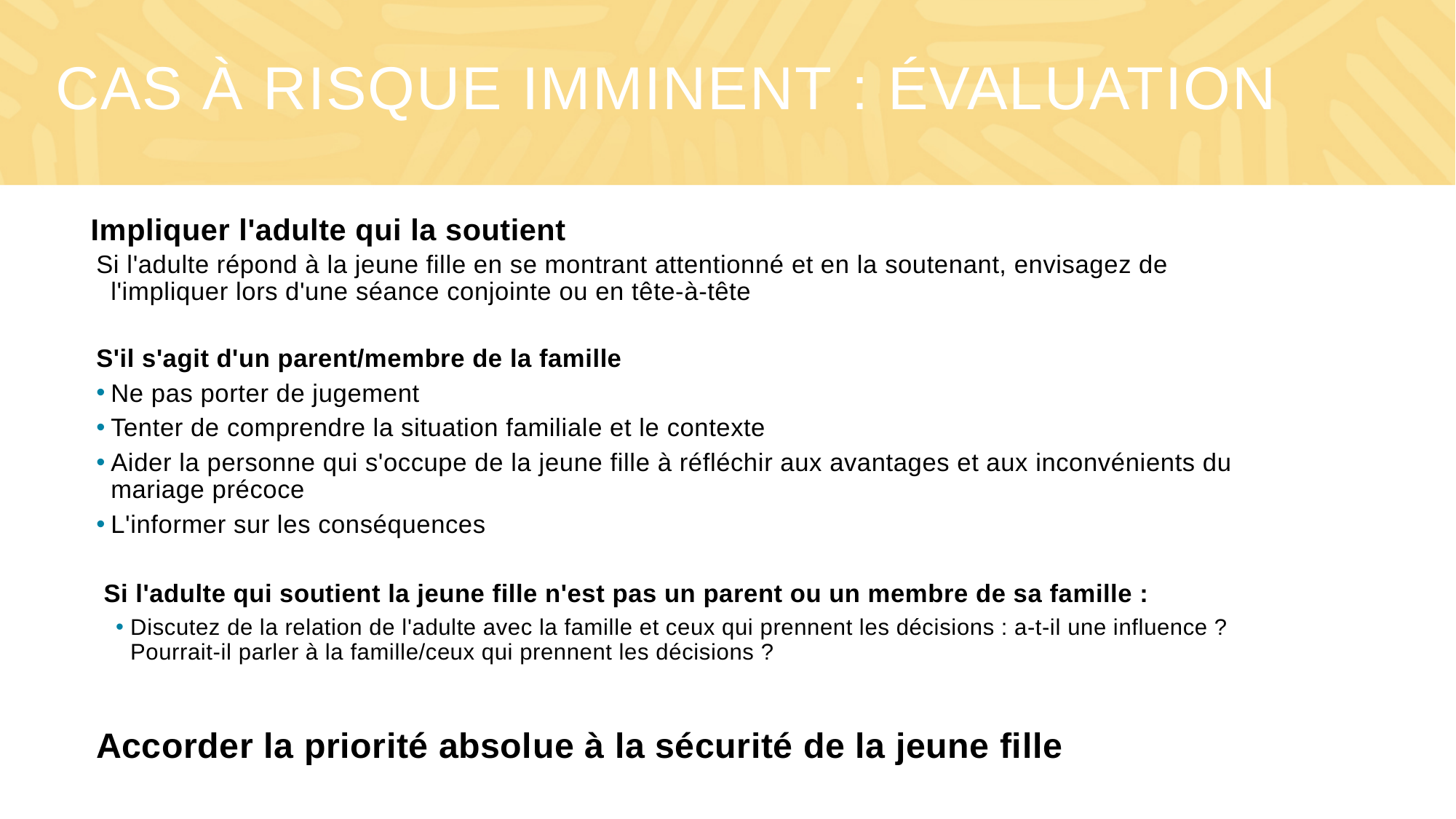

# Cas à risque imminent : Évaluation
 Impliquer l'adulte qui la soutient
Si l'adulte répond à la jeune fille en se montrant attentionné et en la soutenant, envisagez de l'impliquer lors d'une séance conjointe ou en tête-à-tête

S'il s'agit d'un parent/membre de la famille
Ne pas porter de jugement
Tenter de comprendre la situation familiale et le contexte
Aider la personne qui s'occupe de la jeune fille à réfléchir aux avantages et aux inconvénients du mariage précoce
L'informer sur les conséquences

 Si l'adulte qui soutient la jeune fille n'est pas un parent ou un membre de sa famille :
Discutez de la relation de l'adulte avec la famille et ceux qui prennent les décisions : a-t-il une influence ?  Pourrait-il parler à la famille/ceux qui prennent les décisions ?

Accorder la priorité absolue à la sécurité de la jeune fille